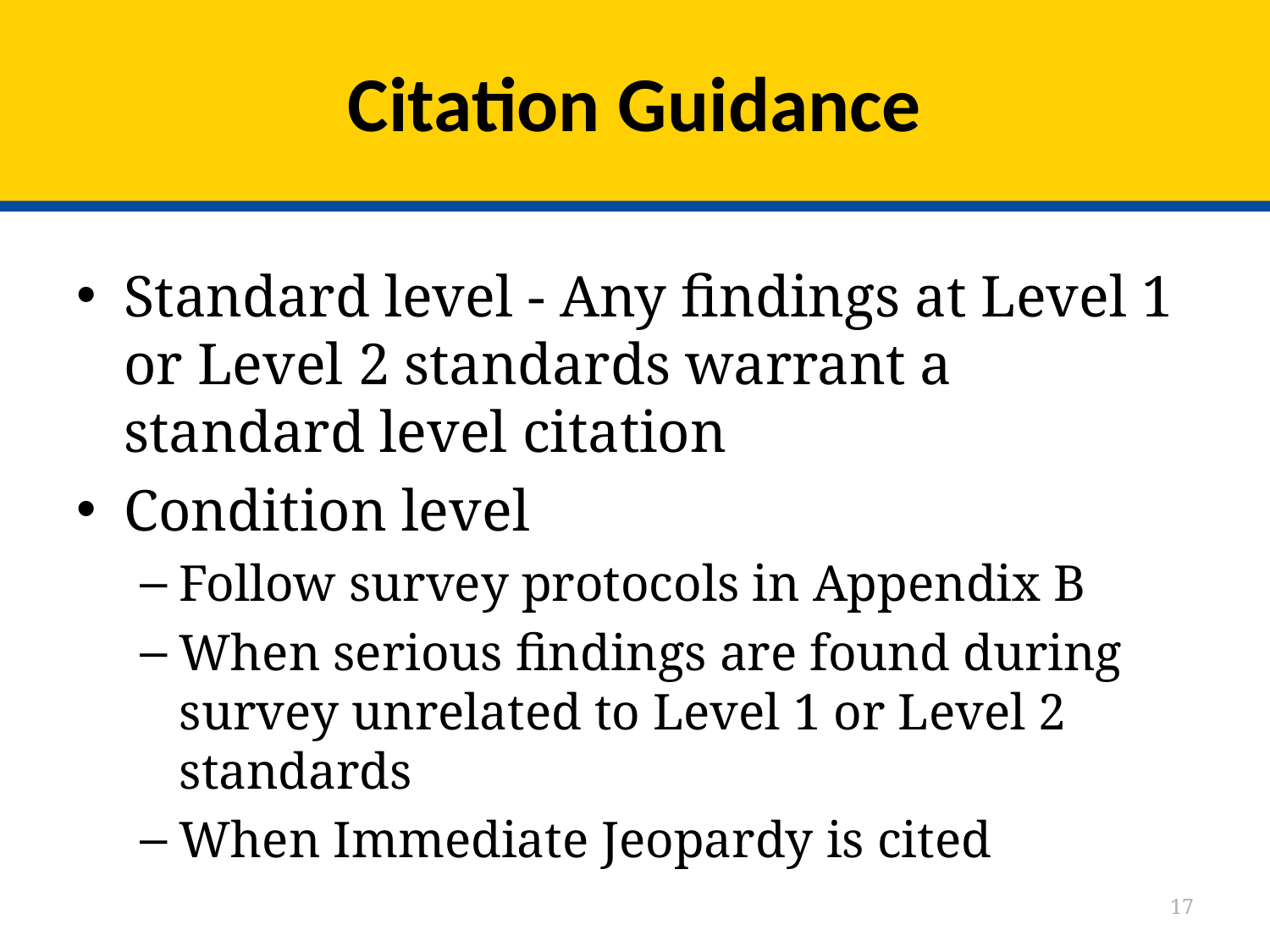

# Citation Guidance
Standard level - Any findings at Level 1 or Level 2 standards warrant a standard level citation
Condition level
Follow survey protocols in Appendix B
When serious findings are found during survey unrelated to Level 1 or Level 2 standards
When Immediate Jeopardy is cited

17